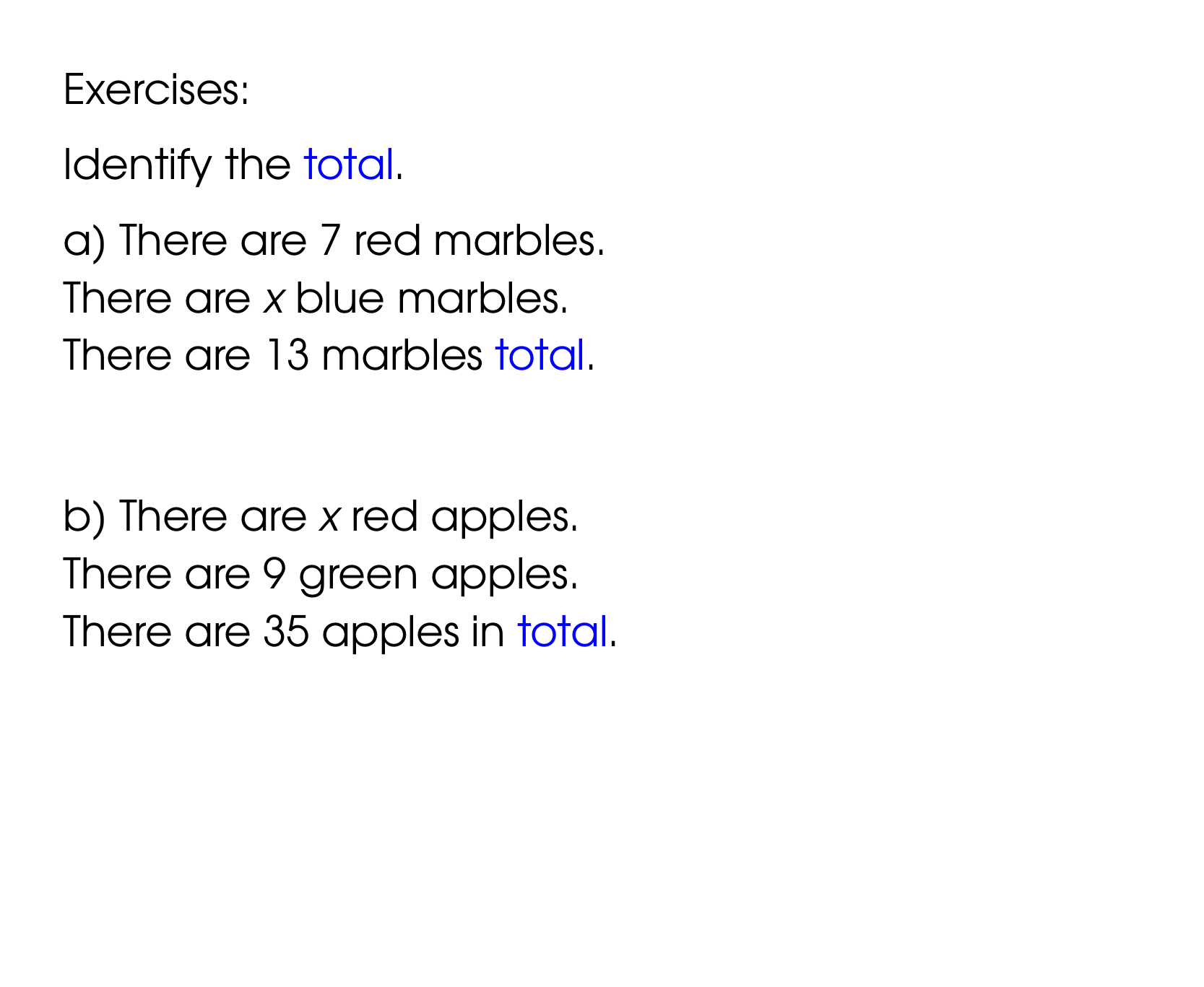

Exercises:
Identify the total.
a) There are 7 red marbles. There are x blue marbles. There are 13 marbles total.
b) There are x red apples. There are 9 green apples. There are 35 apples in total.